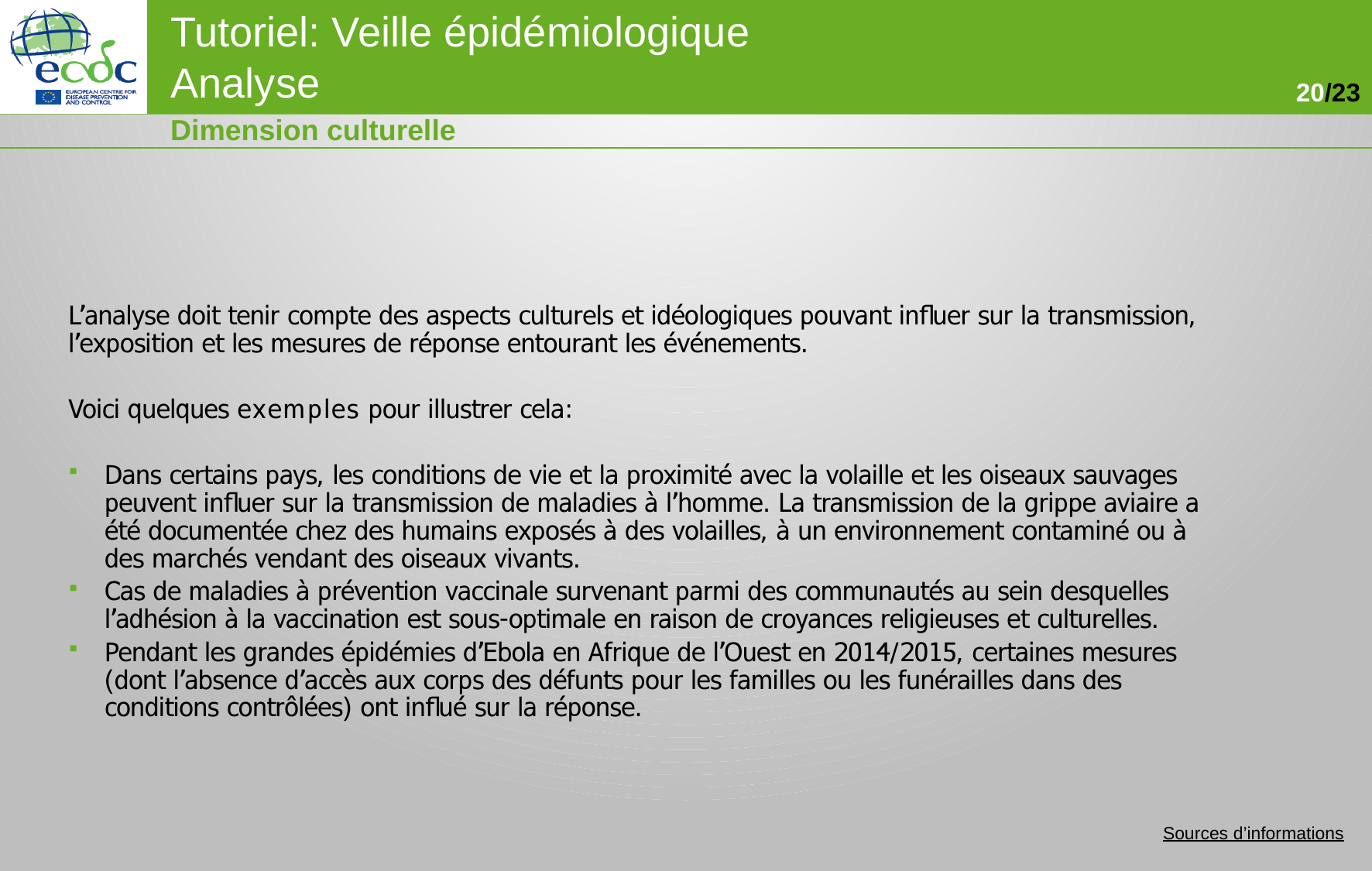

Dimension culturelle
L’analyse doit tenir compte des aspects culturels et idéologiques pouvant influer sur la transmission, l’exposition et les mesures de réponse entourant les événements.

Voici quelques exemples pour illustrer cela:

Dans certains pays, les conditions de vie et la proximité avec la volaille et les oiseaux sauvages peuvent influer sur la transmission de maladies à l’homme. La transmission de la grippe aviaire a été documentée chez des humains exposés à des volailles, à un environnement contaminé ou à des marchés vendant des oiseaux vivants.
Cas de maladies à prévention vaccinale survenant parmi des communautés au sein desquelles l’adhésion à la vaccination est sous-optimale en raison de croyances religieuses et culturelles.
Pendant les grandes épidémies d’Ebola en Afrique de l’Ouest en 2014/2015, certaines mesures (dont l’absence d’accès aux corps des défunts pour les familles ou les funérailles dans des conditions contrôlées) ont influé sur la réponse.
Calendrier religieux international: http://www.earthcalendar.net/_php/ReligionSearch.php
Calendrier des fêtes hindoues: http://festivals.iloveindia.com/festival-calendar.html
Sources d’informations